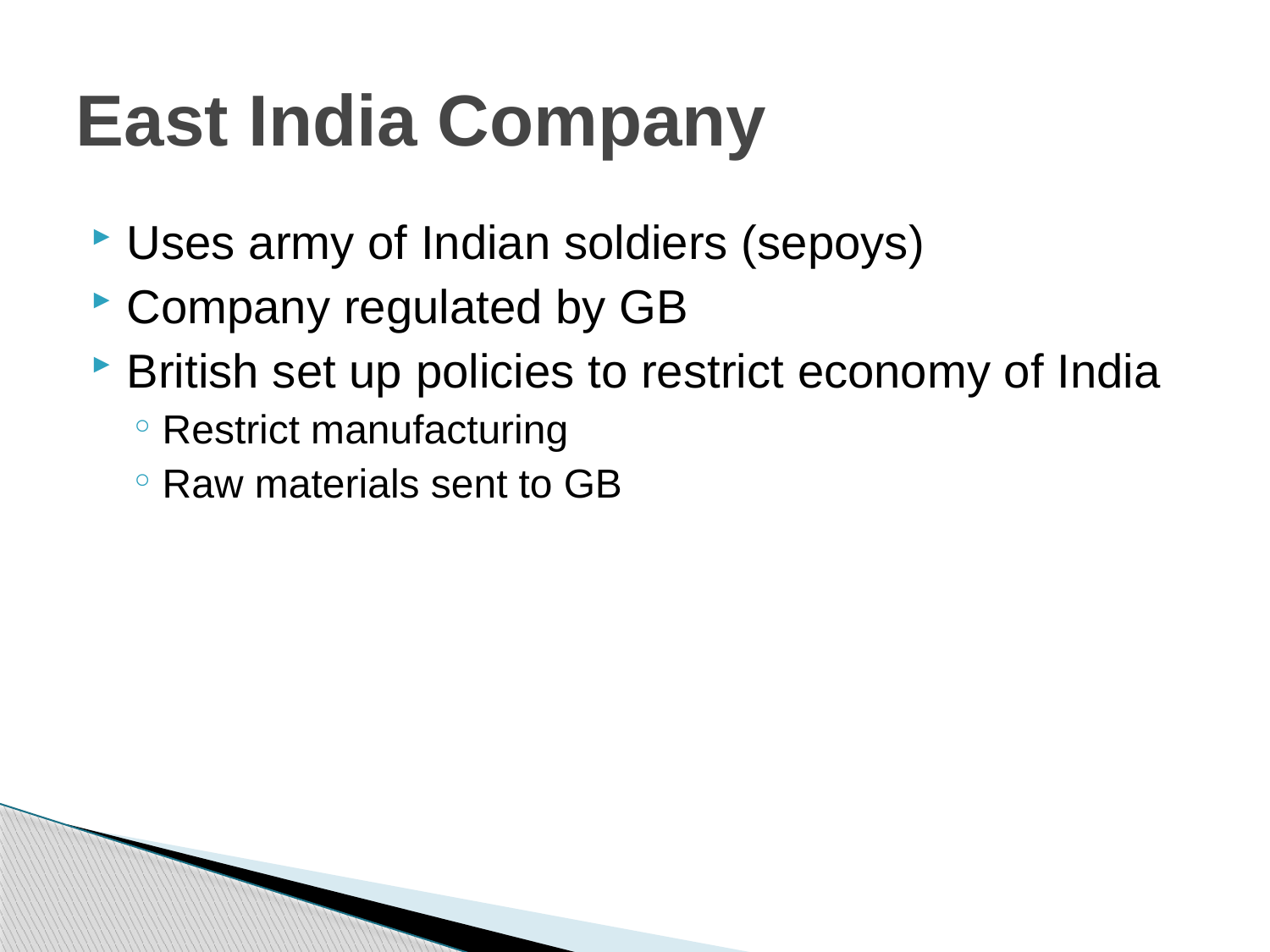

# East India Company
Uses army of Indian soldiers (sepoys)
Company regulated by GB
British set up policies to restrict economy of India
Restrict manufacturing
Raw materials sent to GB